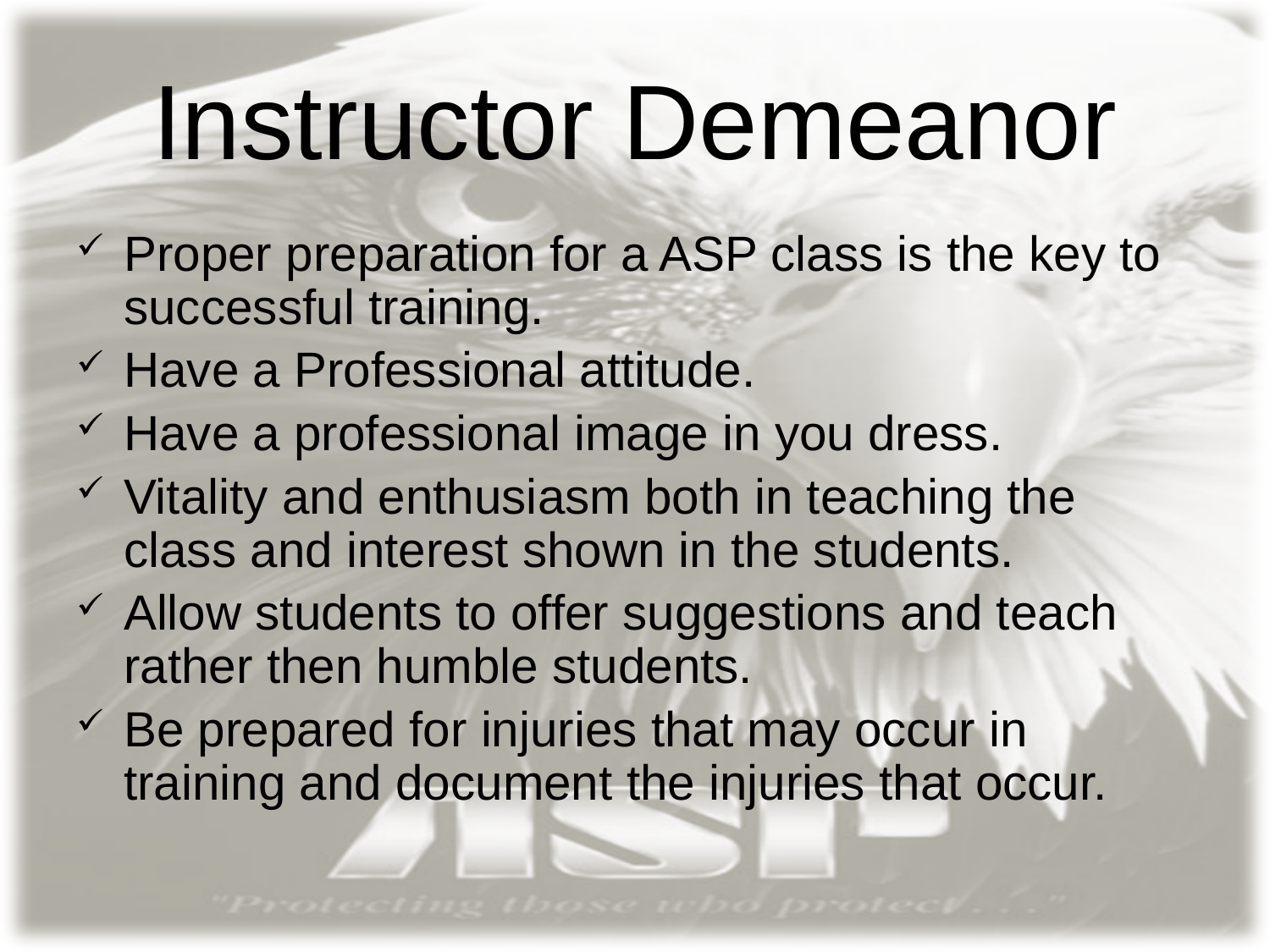

# Instructor Demeanor
Proper preparation for a ASP class is the key to successful training.
Have a Professional attitude.
Have a professional image in you dress.
Vitality and enthusiasm both in teaching the class and interest shown in the students.
Allow students to offer suggestions and teach rather then humble students.
Be prepared for injuries that may occur in training and document the injuries that occur.